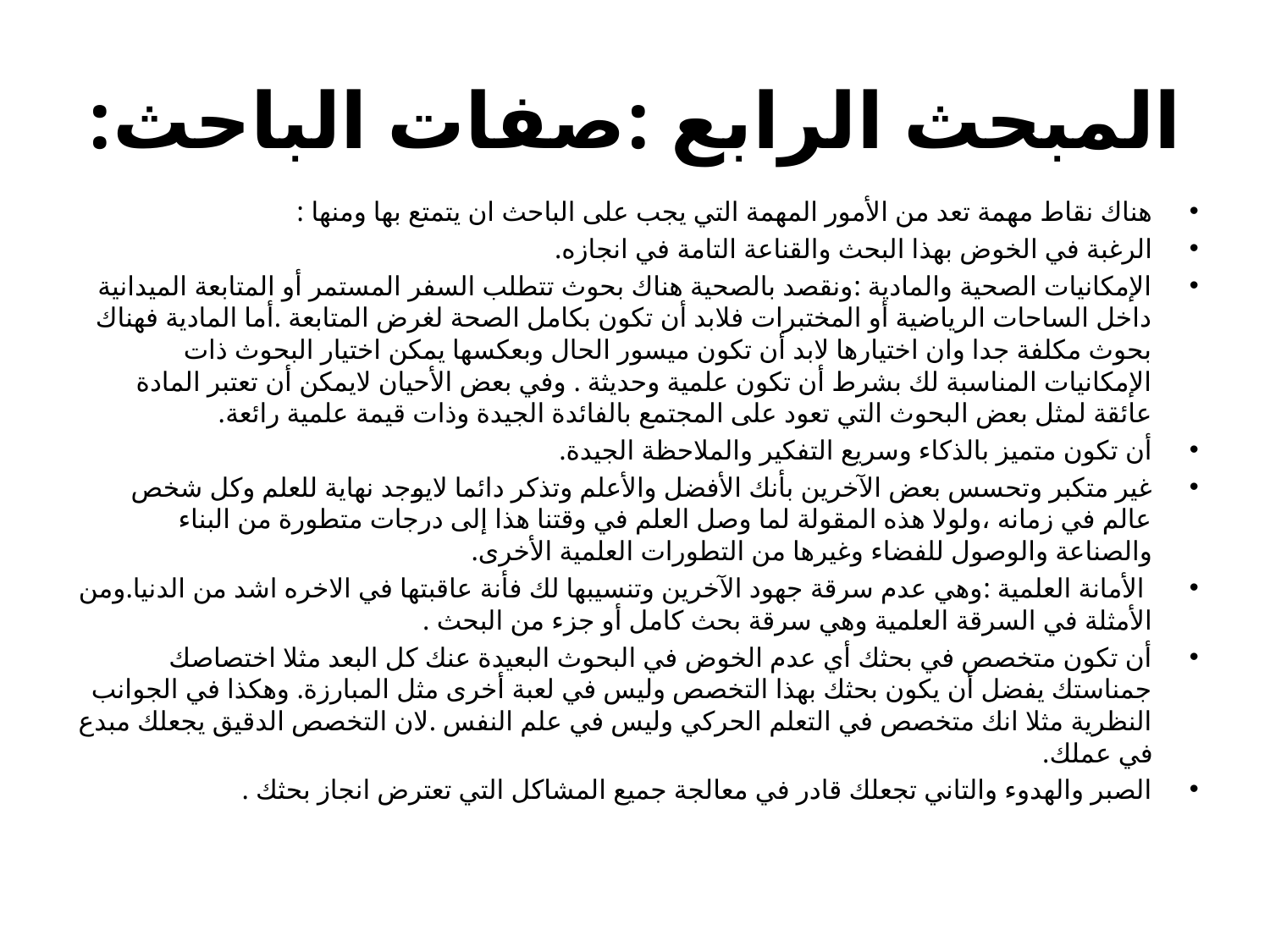

# المبحث الرابع :صفات الباحث:
هناك نقاط مهمة تعد من الأمور المهمة التي يجب على الباحث ان يتمتع بها ومنها :
الرغبة في الخوض بهذا البحث والقناعة التامة في انجازه.
الإمكانيات الصحية والمادية :ونقصد بالصحية هناك بحوث تتطلب السفر المستمر أو المتابعة الميدانية داخل الساحات الرياضية أو المختبرات فلابد أن تكون بكامل الصحة لغرض المتابعة .أما المادية فهناك بحوث مكلفة جدا وان اختيارها لابد أن تكون ميسور الحال وبعكسها يمكن اختيار البحوث ذات الإمكانيات المناسبة لك بشرط أن تكون علمية وحديثة . وفي بعض الأحيان لايمكن أن تعتبر المادة عائقة لمثل بعض البحوث التي تعود على المجتمع بالفائدة الجيدة وذات قيمة علمية رائعة.
أن تكون متميز بالذكاء وسريع التفكير والملاحظة الجيدة.
غير متكبر وتحسس بعض الآخرين بأنك الأفضل والأعلم وتذكر دائما لايوجد نهاية للعلم وكل شخص عالم في زمانه ،ولولا هذه المقولة لما وصل العلم في وقتنا هذا إلى درجات متطورة من البناء والصناعة والوصول للفضاء وغيرها من التطورات العلمية الأخرى.
 الأمانة العلمية :وهي عدم سرقة جهود الآخرين وتنسيبها لك فأنة عاقبتها في الاخره اشد من الدنيا.ومن الأمثلة في السرقة العلمية وهي سرقة بحث كامل أو جزء من البحث .
أن تكون متخصص في بحثك أي عدم الخوض في البحوث البعيدة عنك كل البعد مثلا اختصاصك جمناستك يفضل أن يكون بحثك بهذا التخصص وليس في لعبة أخرى مثل المبارزة. وهكذا في الجوانب النظرية مثلا انك متخصص في التعلم الحركي وليس في علم النفس .لان التخصص الدقيق يجعلك مبدع في عملك.
الصبر والهدوء والتاني تجعلك قادر في معالجة جميع المشاكل التي تعترض انجاز بحثك .